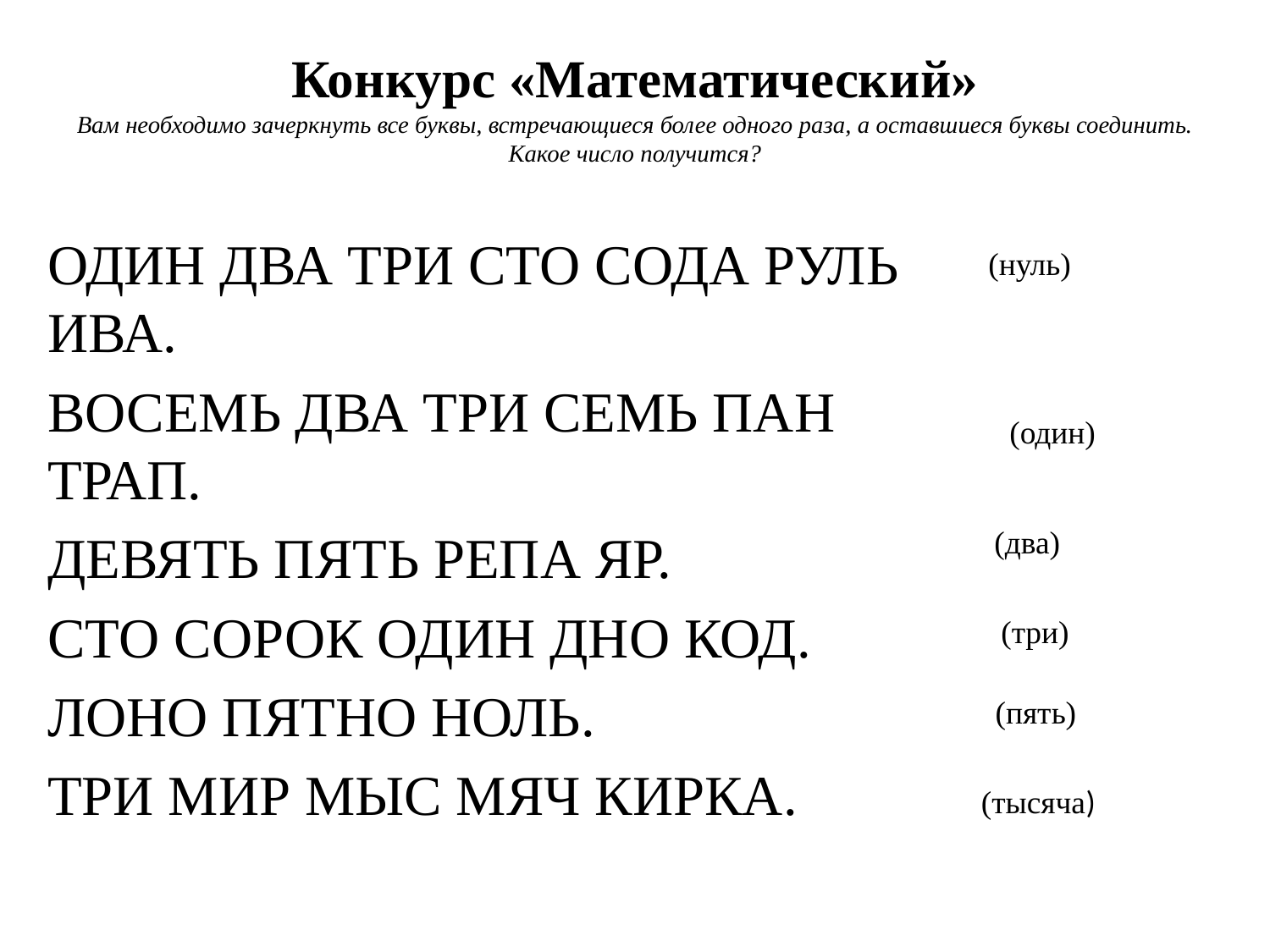

# Конкурс «Математический» Вам необходимо зачеркнуть все буквы, встречающиеся более одного раза, а оставшиеся буквы соединить. Какое число получится?
ОДИН ДВА ТРИ СТО СОДА РУЛЬ ИВА.
ВОСЕМЬ ДВА ТРИ СЕМЬ ПАН ТРАП.
ДЕВЯТЬ ПЯТЬ РЕПА ЯР.
СТО СОРОК ОДИН ДНО КОД.
ЛОНО ПЯТНО НОЛЬ.
ТРИ МИР МЫС МЯЧ КИРКА.
(нуль)

(один)

(два)

(три)

(пять)

(тысяча)